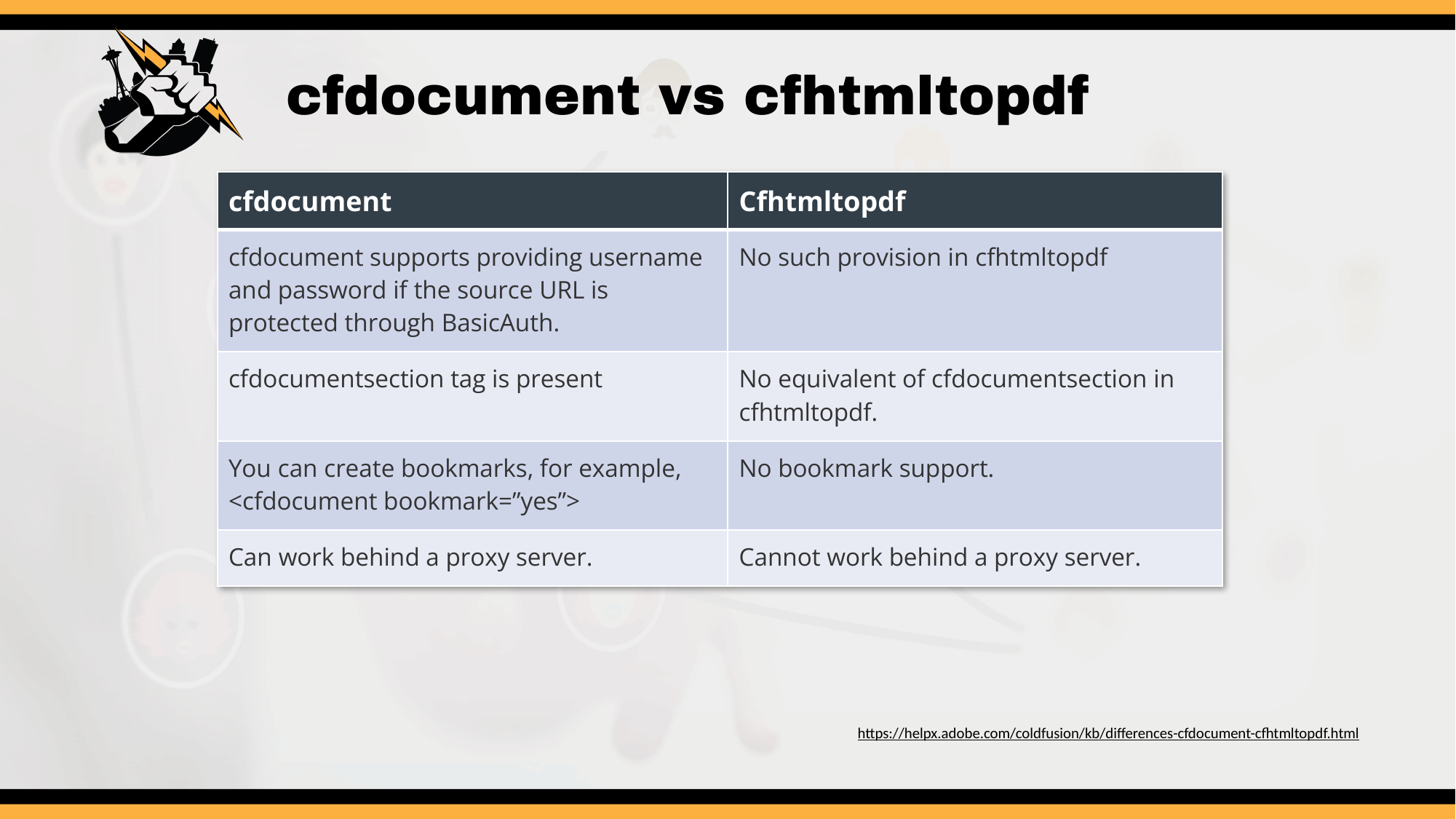

# cfdocument vs cfhtmltopdf
| cfdocument | Cfhtmltopdf |
| --- | --- |
| cfdocument supports providing username and password if the source URL is protected through BasicAuth. | No such provision in cfhtmltopdf |
| cfdocumentsection tag is present | No equivalent of cfdocumentsection in cfhtmltopdf. |
| You can create bookmarks, for example, <cfdocument bookmark=”yes”> | No bookmark support. |
| Can work behind a proxy server. | Cannot work behind a proxy server. |
https://helpx.adobe.com/coldfusion/kb/differences-cfdocument-cfhtmltopdf.html